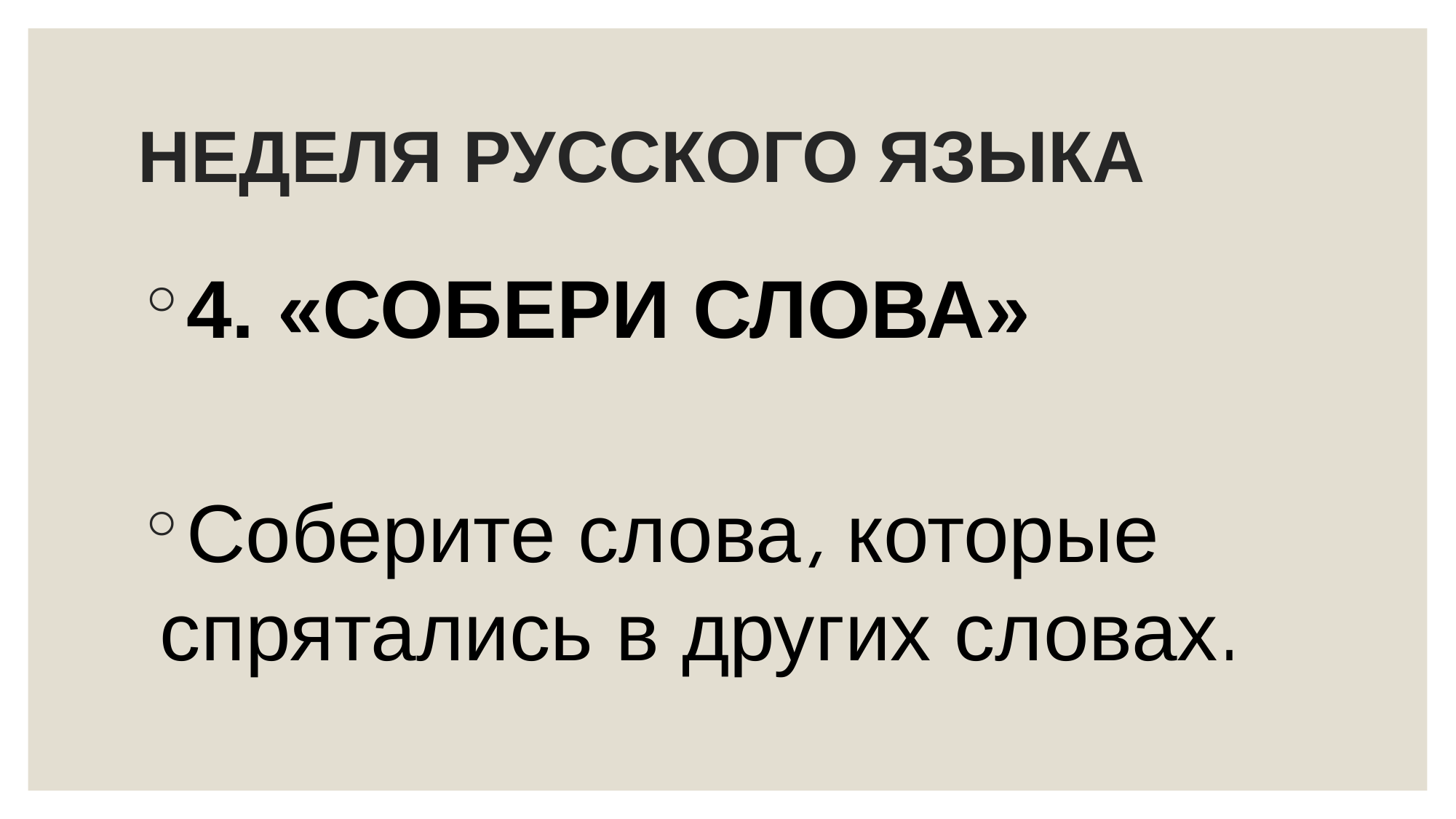

# НЕДЕЛЯ РУССКОГО ЯЗЫКА
4. «СОБЕРИ СЛОВА»

Соберите слова, которые спрятались в других словах.